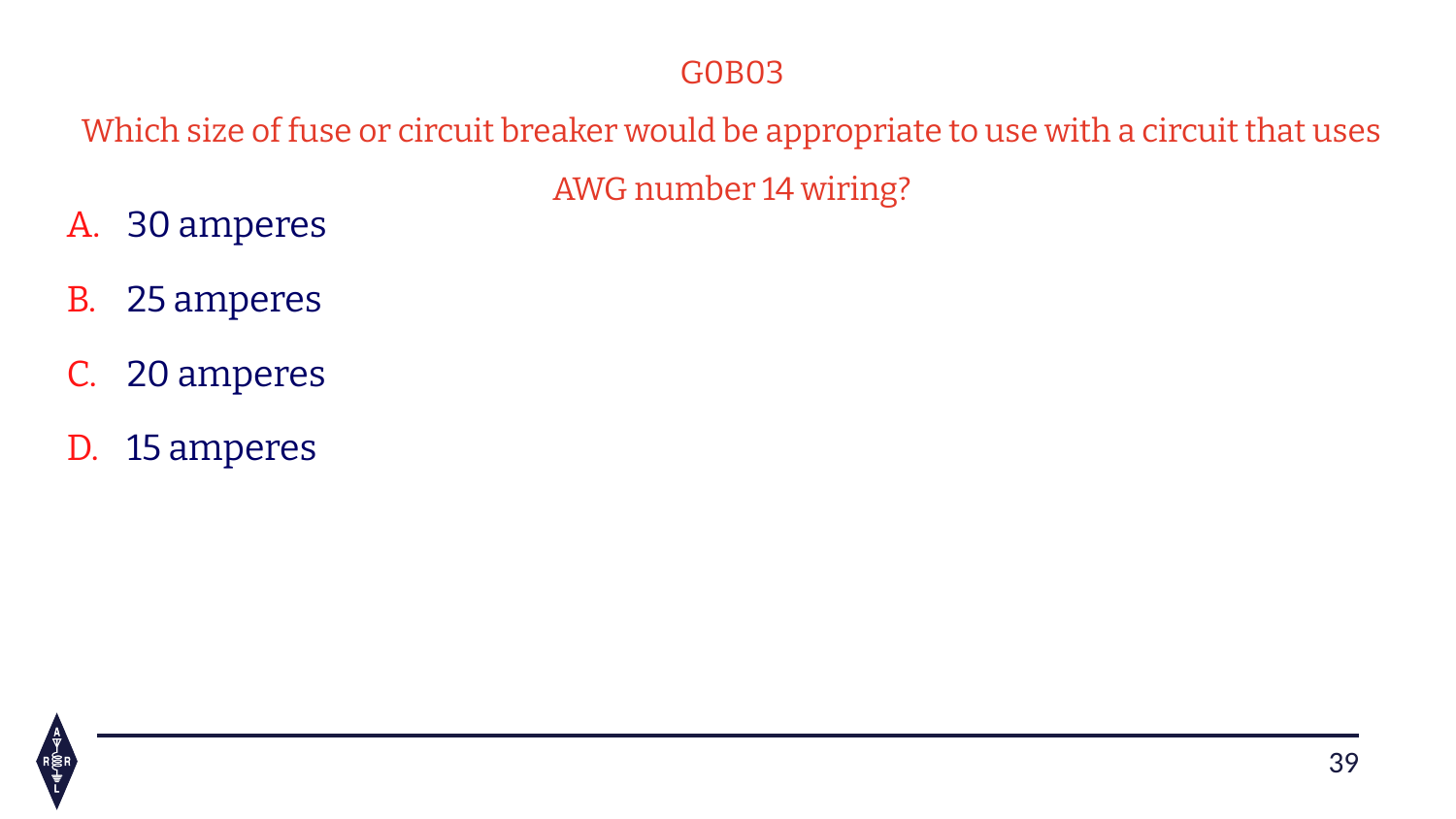

G0B03
Which size of fuse or circuit breaker would be appropriate to use with a circuit that uses AWG number 14 wiring?
30 amperes
25 amperes
20 amperes
15 amperes

39